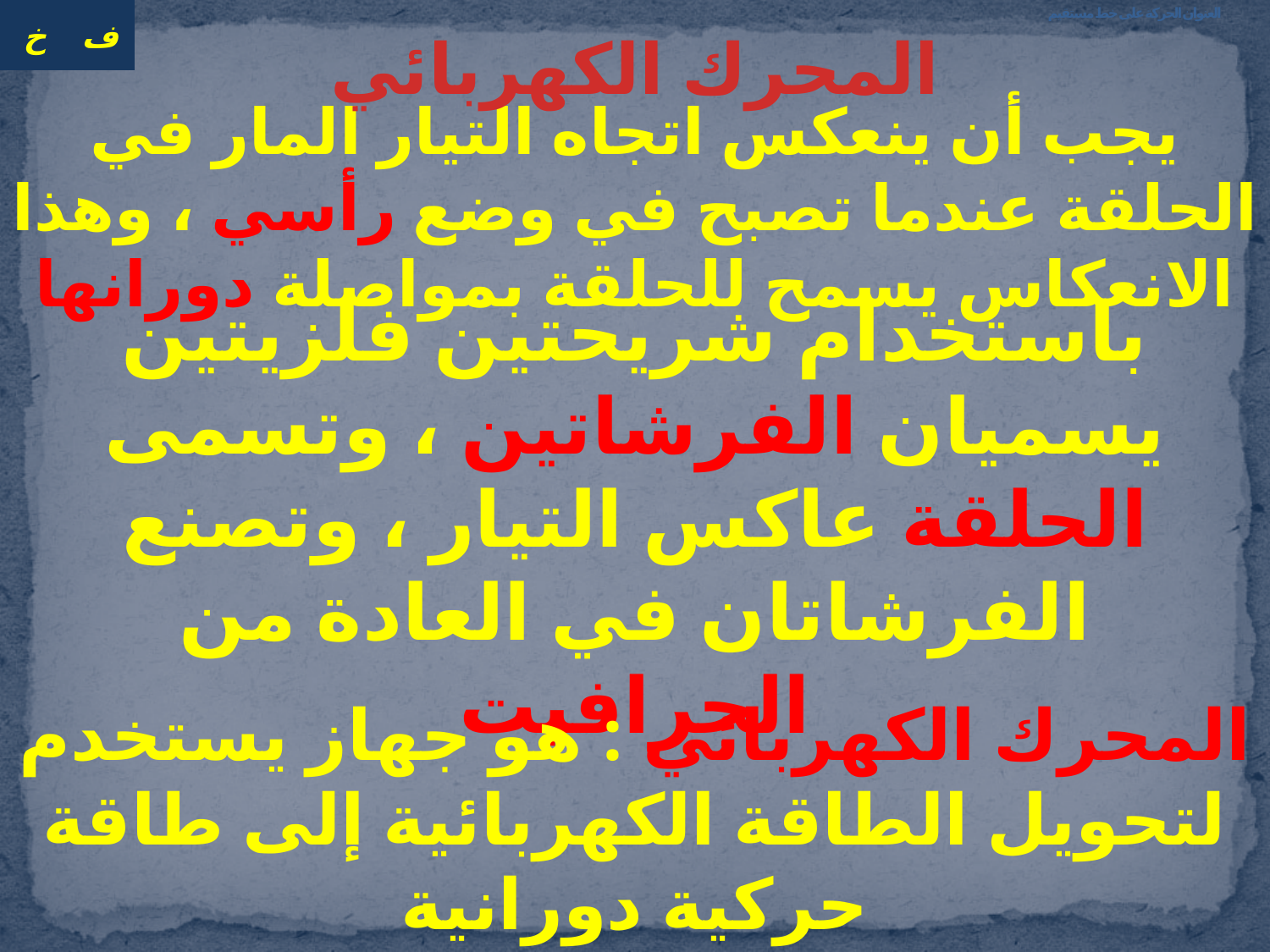

# العنوان الحركة على خط مستقيم
المحرك الكهربائي
يجب أن ينعكس اتجاه التيار المار في الحلقة عندما تصبح في وضع رأسي ، وهذا الانعكاس يسمح للحلقة بمواصلة دورانها
باستخدام شريحتين فلزيتين يسميان الفرشاتين ، وتسمى الحلقة عاكس التيار ، وتصنع الفرشاتان في العادة من الجرافيت
المحرك الكهربائي : هو جهاز يستخدم لتحويل الطاقة الكهربائية إلى طاقة حركية دورانية